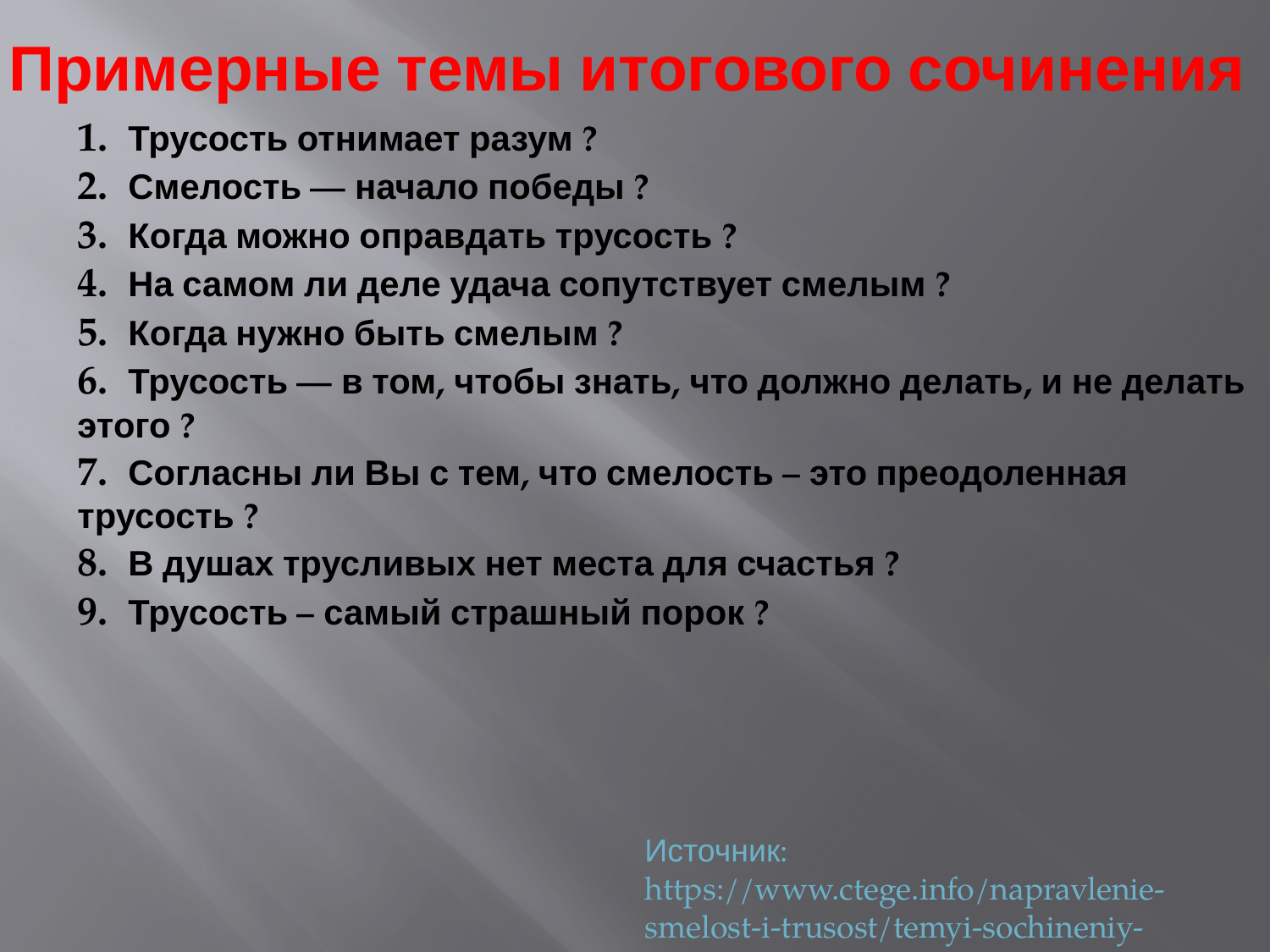

Примерные темы итогового сочинения
1.  Трусость отнимает разум ?
2.  Смелость — начало победы ?
3.  Когда можно оправдать трусость ?
4.  На самом ли деле удача сопутствует смелым ?
5.  Когда нужно быть смелым ?
6.  Трусость — в том, чтобы знать, что должно делать, и не делать этого ?
7.  Согласны ли Вы с тем, что смелость – это преодоленная трусость ?
8.  В душах трусливых нет места для счастья ?
9.  Трусость – самый страшный порок ?

Источник: https://www.ctege.info/napravlenie-smelost-i-trusost/temyi-sochineniy-smelost-i-trusost.html